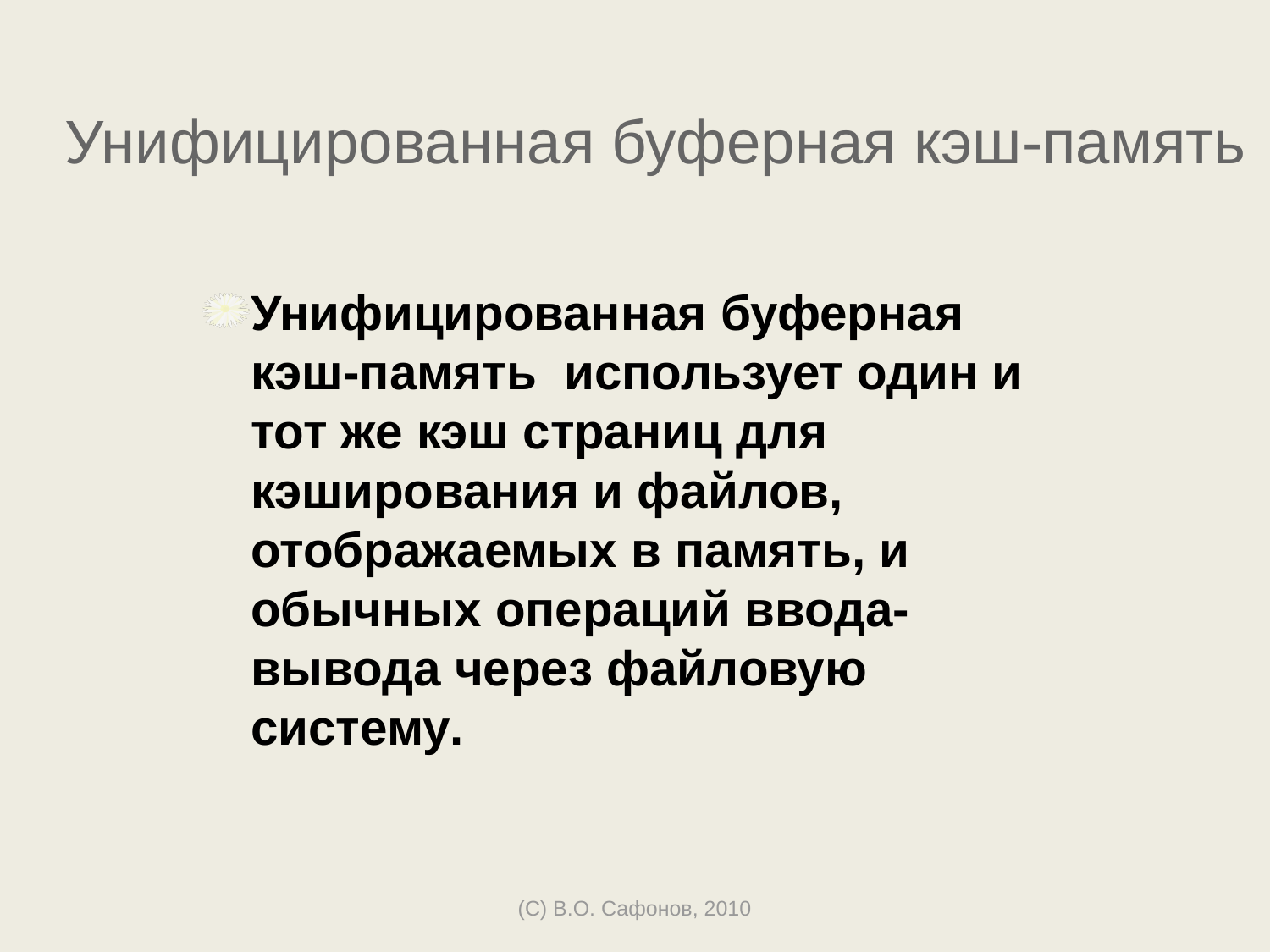

# Унифицированная буферная кэш-память
Унифицированная буферная кэш-память  использует один и тот же кэш страниц для кэширования и файлов, отображаемых в память, и обычных операций ввода-вывода через файловую систему.

(C) В.О. Сафонов, 2010